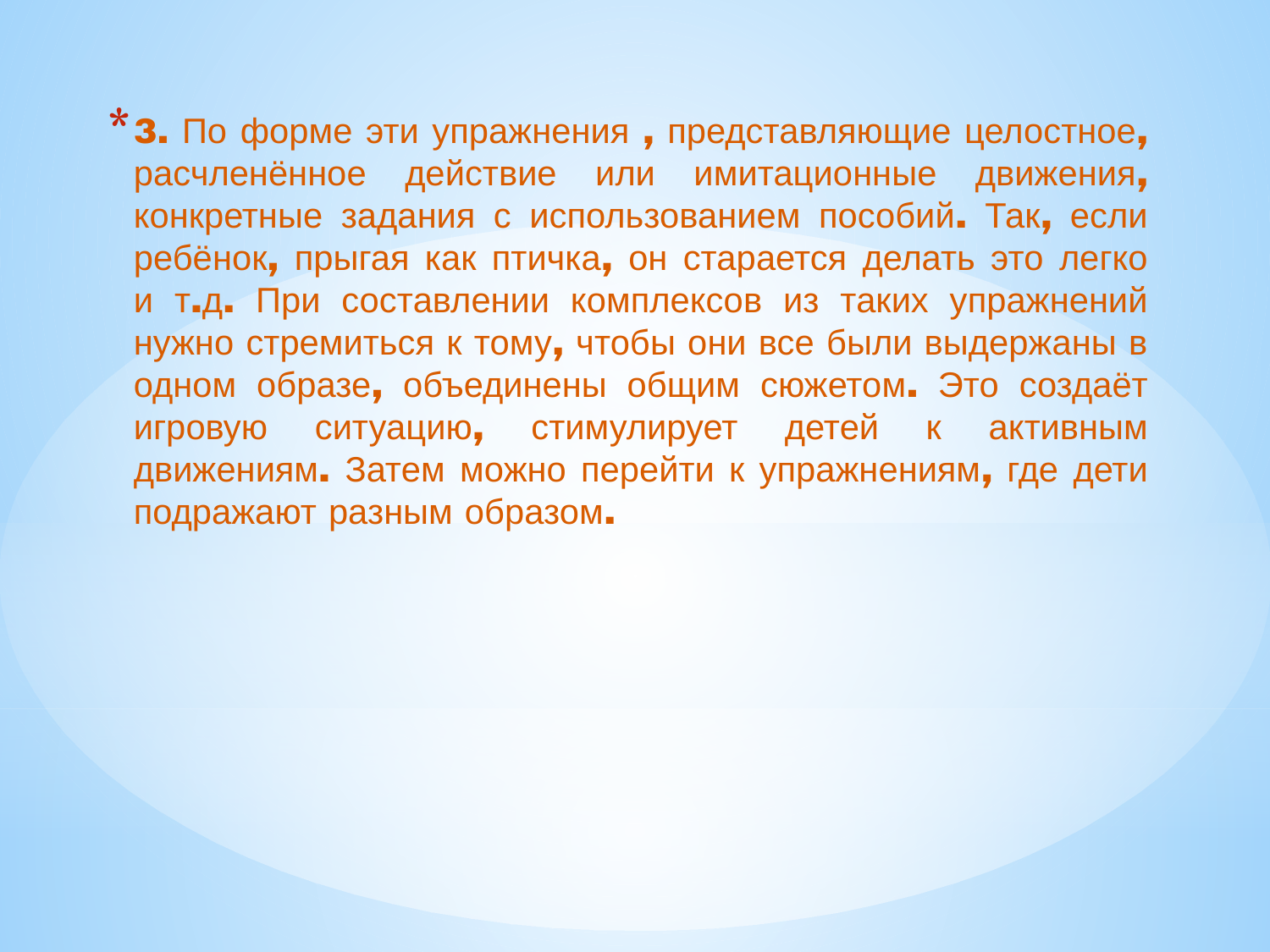

3. По форме эти упражнения , представляющие целостное, расчленённое действие или имитационные движения, конкретные задания с использованием пособий. Так, если ребёнок, прыгая как птичка, он старается делать это легко и т.д. При составлении комплексов из таких упражнений нужно стремиться к тому, чтобы они все были выдержаны в одном образе, объединены общим сюжетом. Это создаёт игровую ситуацию, стимулирует детей к активным движениям. Затем можно перейти к упражнениям, где дети подражают разным образом.